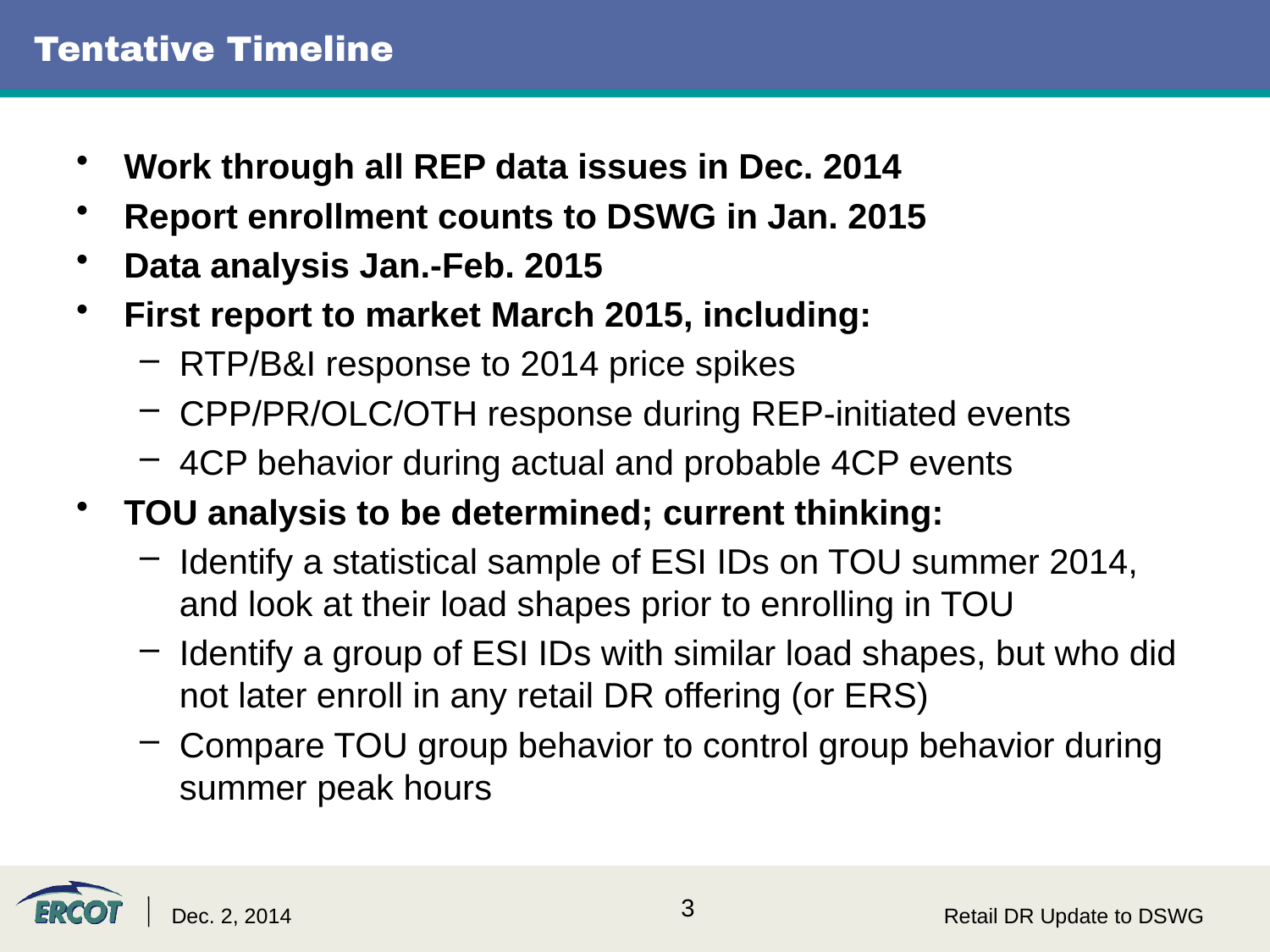

# Tentative Timeline
Work through all REP data issues in Dec. 2014
Report enrollment counts to DSWG in Jan. 2015
Data analysis Jan.-Feb. 2015
First report to market March 2015, including:
RTP/B&I response to 2014 price spikes
CPP/PR/OLC/OTH response during REP-initiated events
4CP behavior during actual and probable 4CP events
TOU analysis to be determined; current thinking:
Identify a statistical sample of ESI IDs on TOU summer 2014, and look at their load shapes prior to enrolling in TOU
Identify a group of ESI IDs with similar load shapes, but who did not later enroll in any retail DR offering (or ERS)
Compare TOU group behavior to control group behavior during summer peak hours
Dec. 2, 2014
Retail DR Update to DSWG